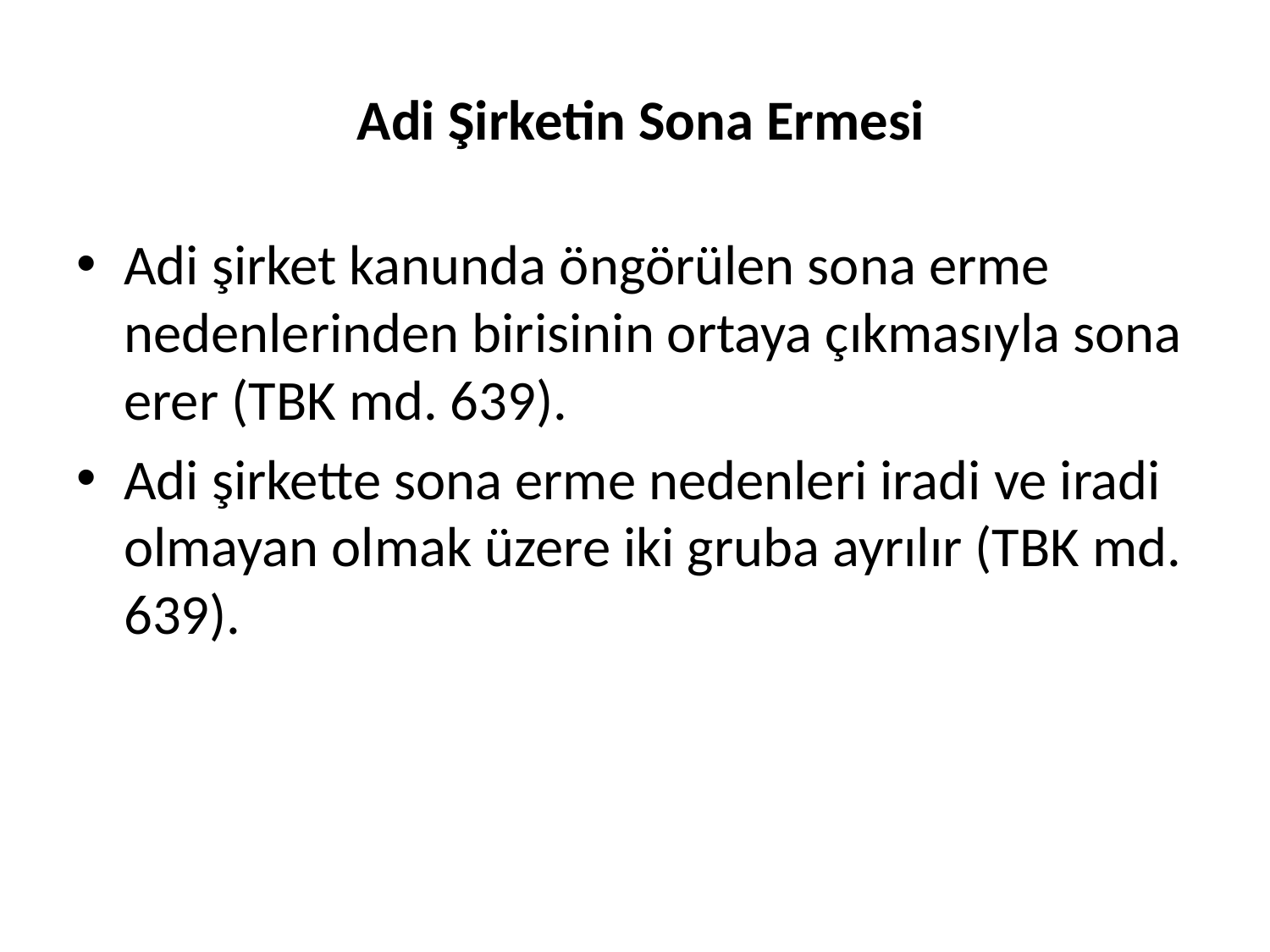

# Adi Şirketin Sona Ermesi
Adi şirket kanunda öngörülen sona erme nedenlerinden birisinin ortaya çıkmasıyla sona erer (TBK md. 639).
Adi şirkette sona erme nedenleri iradi ve iradi olmayan olmak üzere iki gruba ayrılır (TBK md. 639).